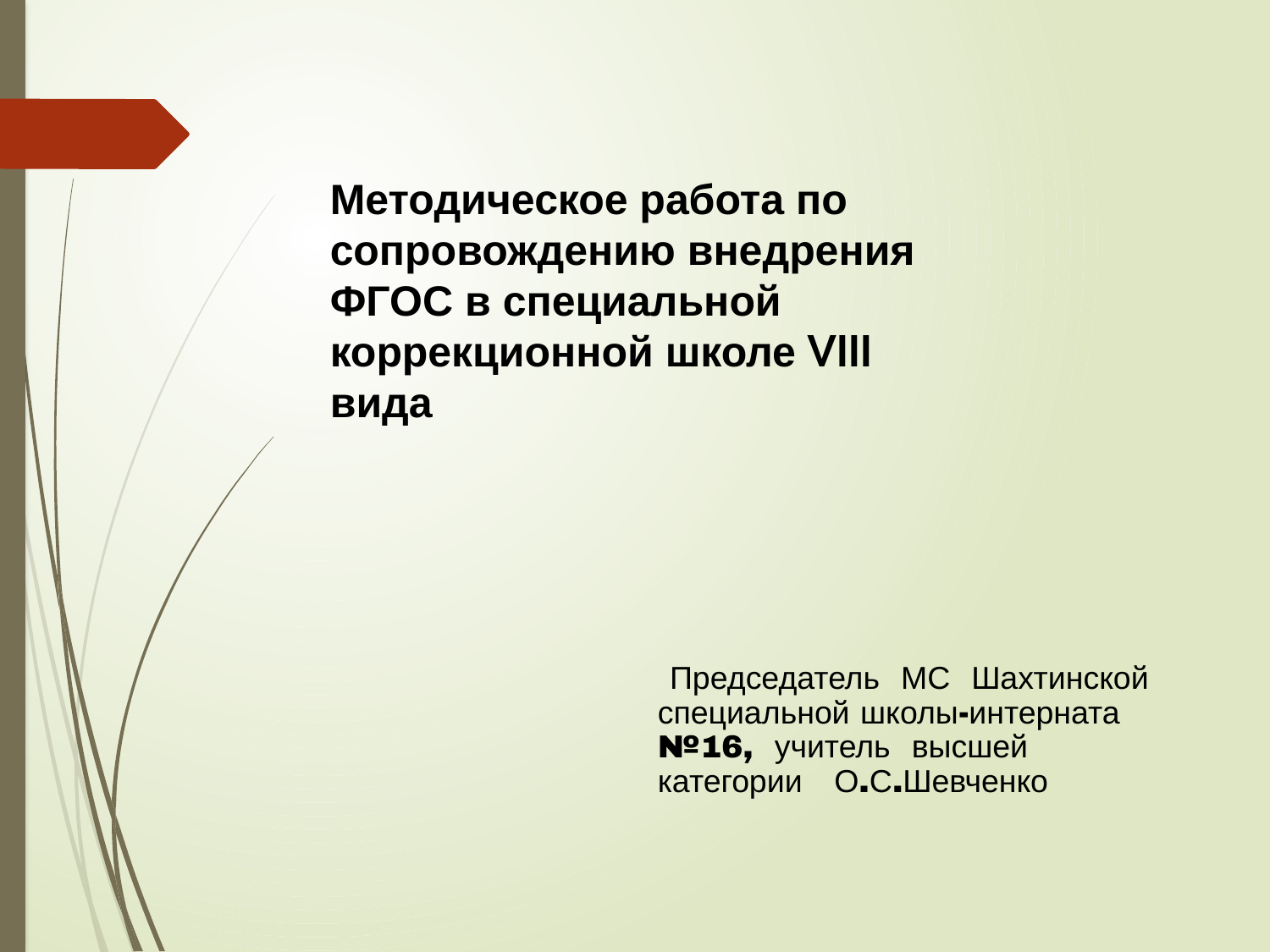

Методическое работа по сопровождению внедрения ФГОС в специальной коррекционной школе VIII вида
       Председатель  МС  Шахтинской специальной школы-интерната  №16,  учитель  высшей категории   О.С.Шевченко